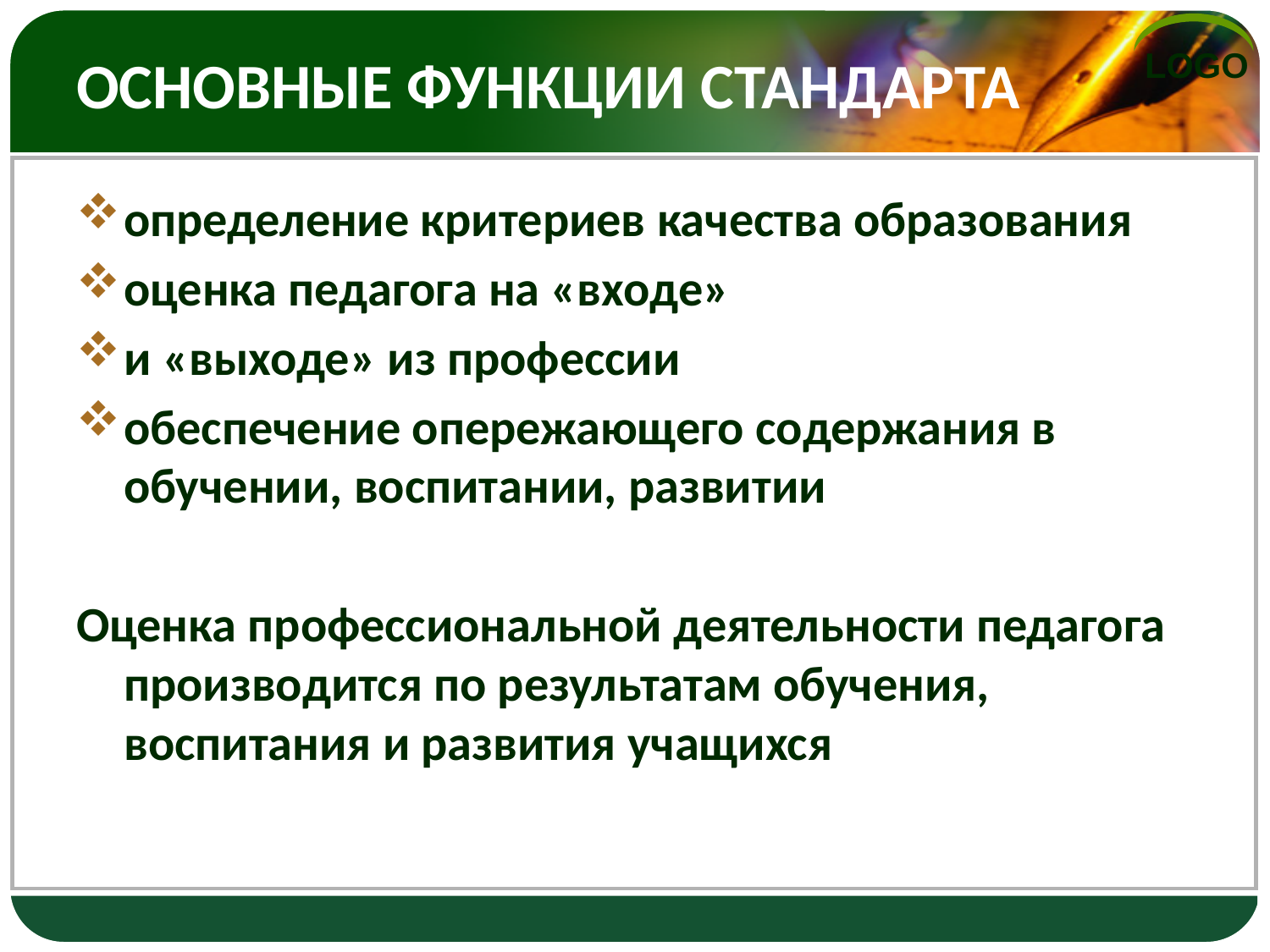

# ОСНОВНЫЕ ФУНКЦИИ СТАНДАРТА
определение критериев качества образования
оценка педагога на «входе»
и «выходе» из профессии
обеспечение опережающего содержания в обучении, воспитании, развитии

Оценка профессиональной деятельности педагога производится по результатам обучения, воспитания и развития учащихся